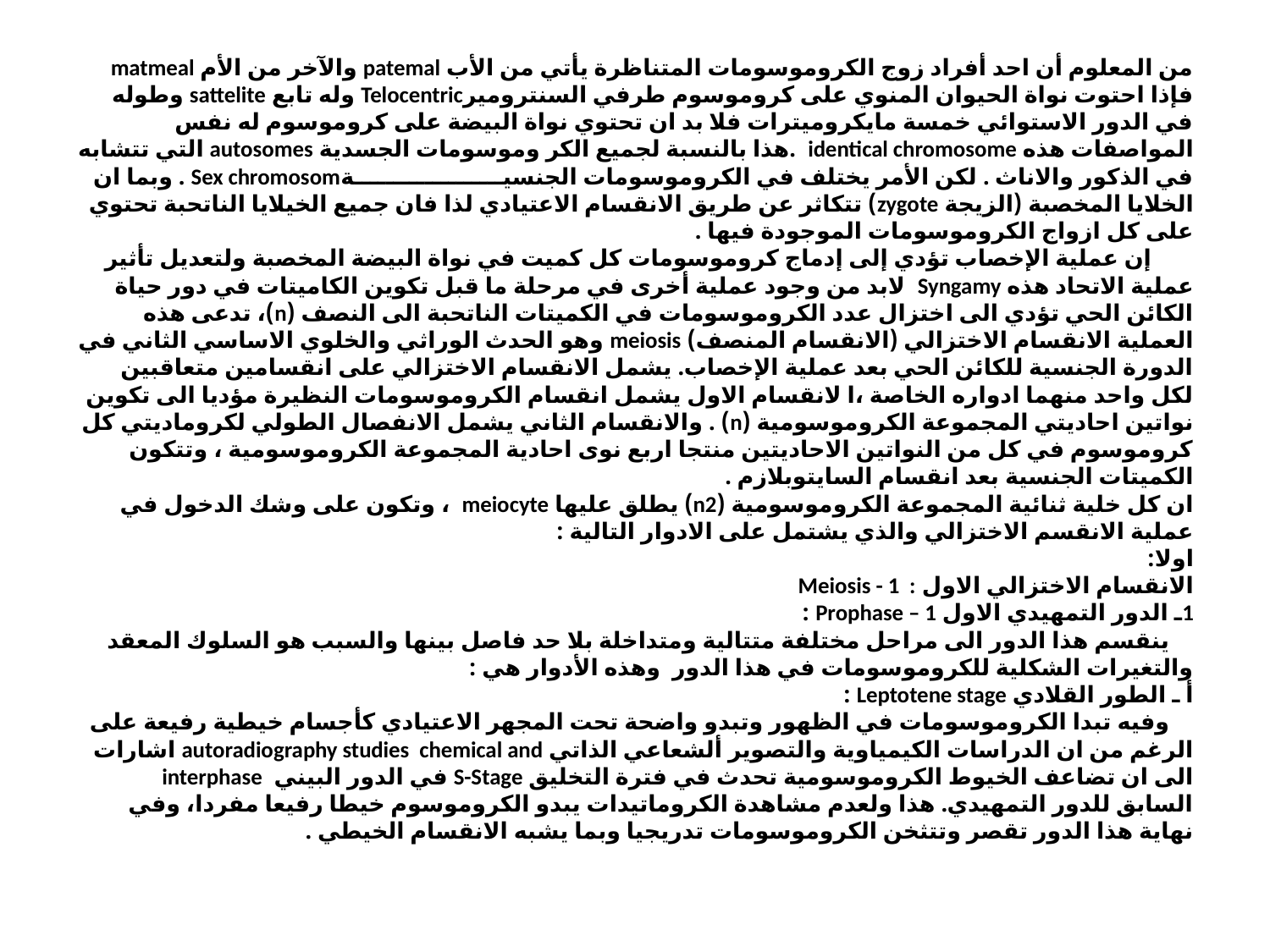

# من المعلوم أن احد أفراد زوج الكروموسومات المتناظرة يأتي من الأب patemal والآخر من الأم matmeal فإذا احتوت نواة الحيوان المنوي على كروموسوم طرفي السنتروميرTelocentric وله تابع sattelite وطوله في الدور الاستوائي خمسة مايكروميترات فلا بد ان تحتوي نواة البيضة على كروموسوم له نفس المواصفات هذه identical chromosome  .هذا بالنسبة لجميع الكر وموسومات الجسدية autosomes التي تتشابه في الذكور والاناث . لكن الأمر يختلف في الكروموسومات الجنسيـــــــــــــــــــةSex chromosom . وبما ان الخلايا المخصبة (الزيجة zygote) تتكاثر عن طريق الانقسام الاعتيادي لذا فان جميع الخيلايا الناتحبة تحتوي على كل ازواج الكروموسومات الموجودة فيها . إن عملية الإخصاب تؤدي إلى إدماج كروموسومات كل كميت في نواة البيضة المخصبة ولتعديل تأثير عملية الاتحاد هذه Syngamy  لابد من وجود عملية أخرى في مرحلة ما قبل تكوين الكاميتات في دور حياة الكائن الحي تؤدي الى اختزال عدد الكروموسومات في الكميتات الناتحبة الى النصف (n)، تدعى هذه العملية الانقسام الاختزالي (الانقسام المنصف) meiosis وهو الحدث الوراثي والخلوي الاساسي الثاني في الدورة الجنسية للكائن الحي بعد عملية الإخصاب. يشمل الانقسام الاختزالي على انقسامين متعاقبين لكل واحد منهما ادواره الخاصة ،ا لانقسام الاول يشمل انقسام الكروموسومات النظيرة مؤديا الى تكوين نواتين احاديتي المجموعة الكروموسومية (n) . والانقسام الثاني يشمل الانفصال الطولي لكروماديتي كل كروموسوم في كل من النواتين الاحاديتين منتجا اربع نوى احادية المجموعة الكروموسومية ، وتتكون الكميتات الجنسية بعد انقسام السايتوبلازم . ان كل خلية ثنائية المجموعة الكروموسومية (n2) يطلق عليها meiocyte  ، وتكون على وشك الدخول في عملية الانقسم الاختزالي والذي يشتمل على الادوار التالية : اولا: الانقسام الاختزالي الاول Meiosis - 1  : 1ـ الدور التمهيدي الاول Prophase – 1 : ينقسم هذا الدور الى مراحل مختلفة متتالية ومتداخلة بلا حد فاصل بينها والسبب هو السلوك المعقد والتغيرات الشكلية للكروموسومات في هذا الدور  وهذه الأدوار هي : أ ـ الطور القلادي Leptotene stage : وفيه تبدا الكروموسومات في الظهور وتبدو واضحة تحت المجهر الاعتيادي كأجسام خيطية رفيعة على الرغم من ان الدراسات الكيمياوية والتصوير ألشعاعي الذاتي autoradiography studies  chemical and اشارات الى ان تضاعف الخيوط الكروموسومية تحدث في فترة التخليق S-Stage في الدور البيني  interphase  السابق للدور التمهيدي. هذا ولعدم مشاهدة الكروماتيدات يبدو الكروموسوم خيطا رفيعا مفردا، وفي نهاية هذا الدور تقصر وتتثخن الكروموسومات تدريجيا وبما يشبه الانقسام الخيطي .